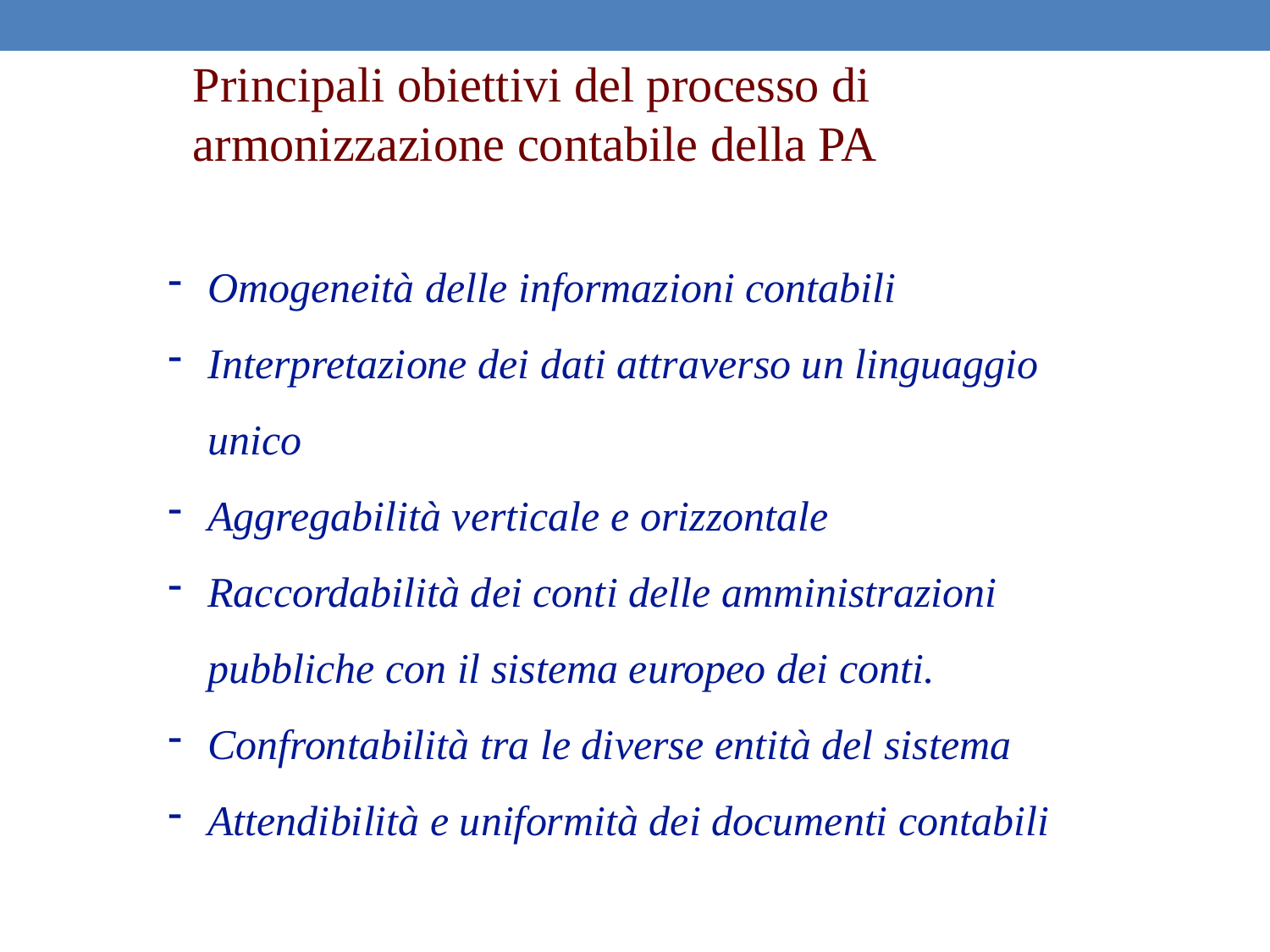

Principali obiettivi del processo di armonizzazione contabile della PA

Omogeneità delle informazioni contabili
Interpretazione dei dati attraverso un linguaggio unico
Aggregabilità verticale e orizzontale
Raccordabilità dei conti delle amministrazioni pubbliche con il sistema europeo dei conti.
Confrontabilità tra le diverse entità del sistema
Attendibilità e uniformità dei documenti contabili